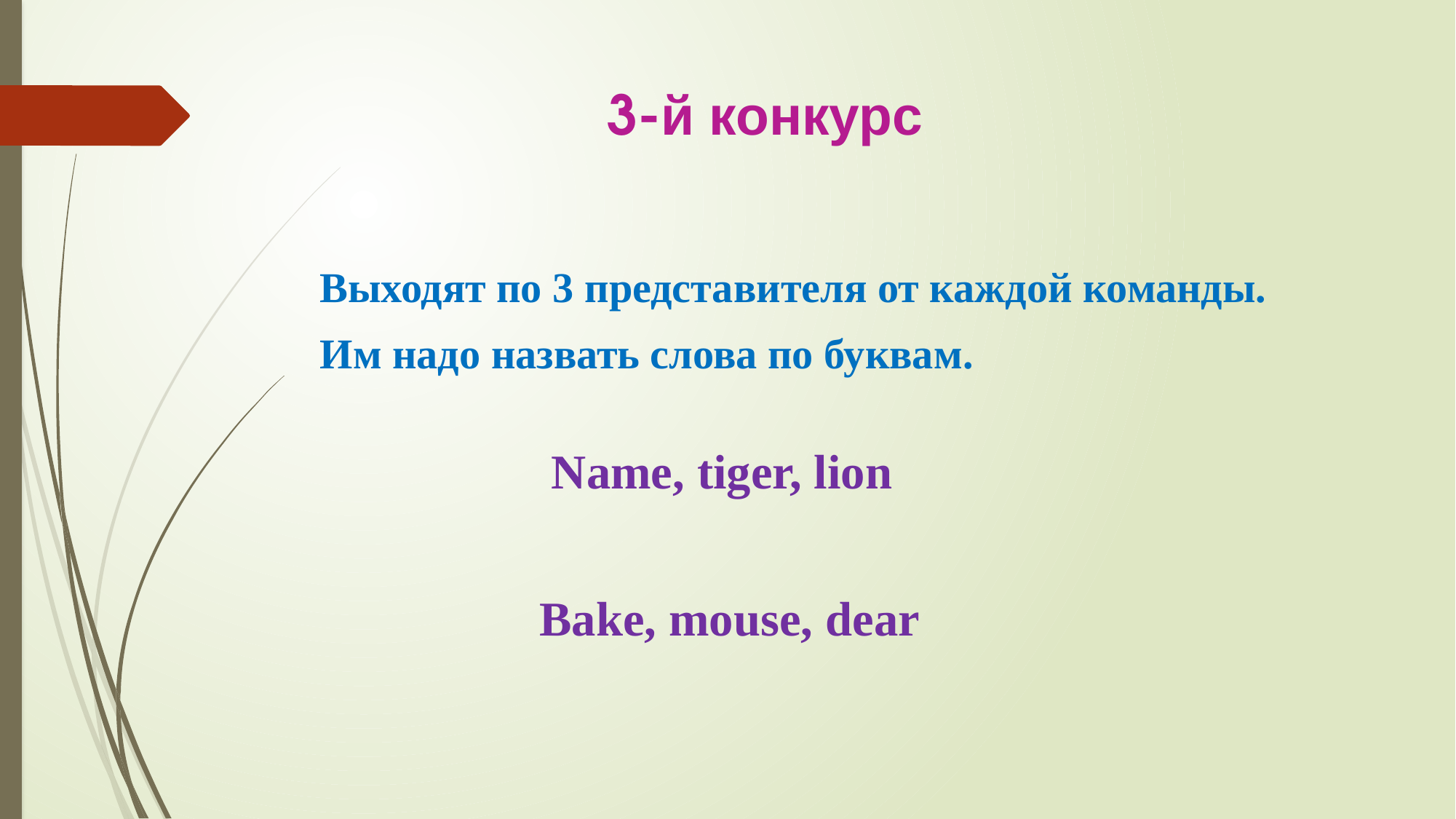

# 3-й конкурс
Выходят по 3 представителя от каждой команды.
Им надо назвать слова по буквам.

                   Name, tiger, lion

                  Bake, mouse, dear